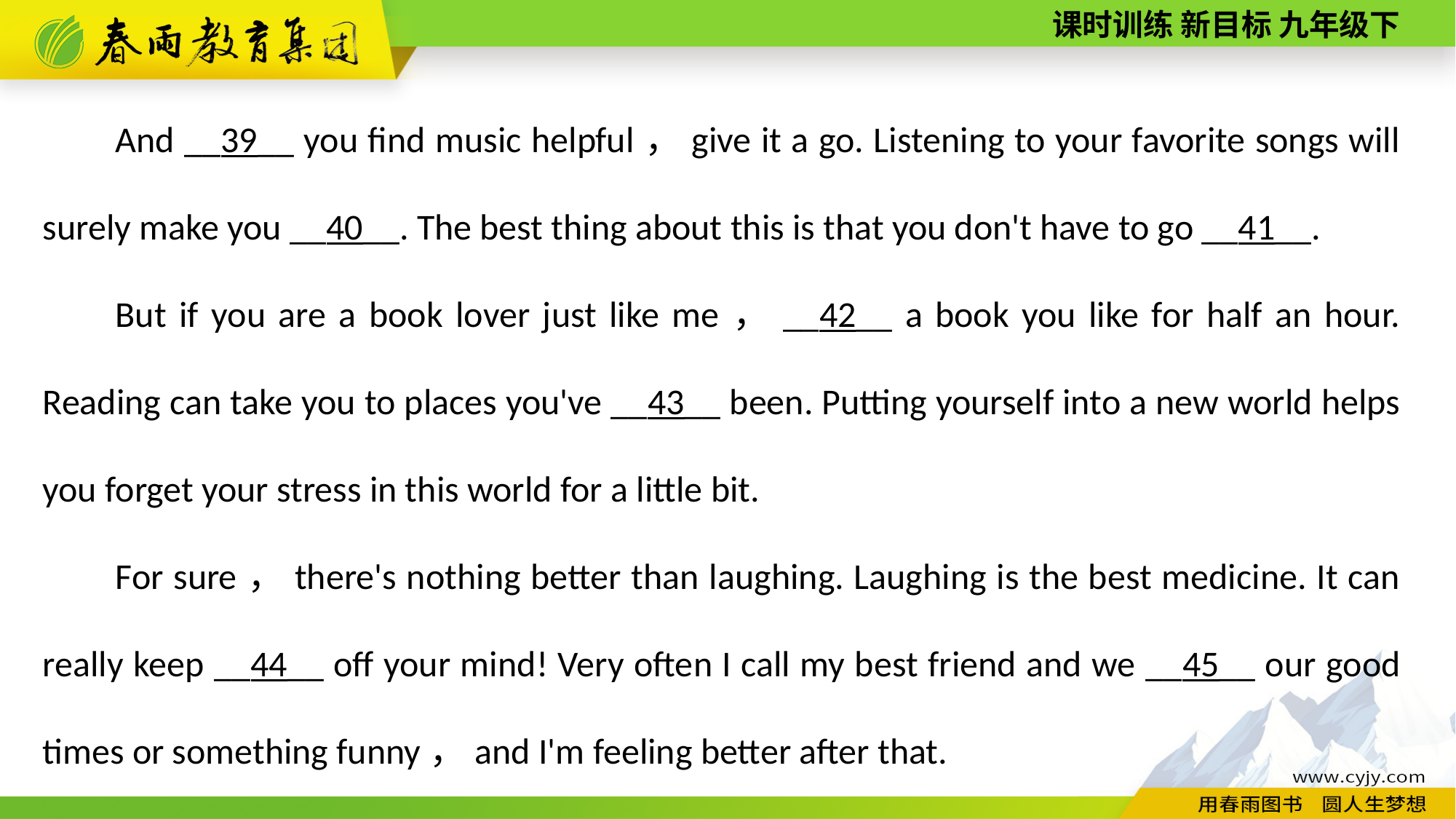

And __39__ you find music helpful，give it a go. Listening to your favorite songs will surely make you __40__. The best thing about this is that you don't have to go __41__.
But if you are a book lover just like me，__42__ a book you like for half an hour. Reading can take you to places you've __43__ been. Putting yourself into a new world helps you forget your stress in this world for a little bit.
For sure，there's nothing better than laughing. Laughing is the best medicine. It can really keep __44__ off your mind! Very often I call my best friend and we __45__ our good times or something funny，and I'm feeling better after that.